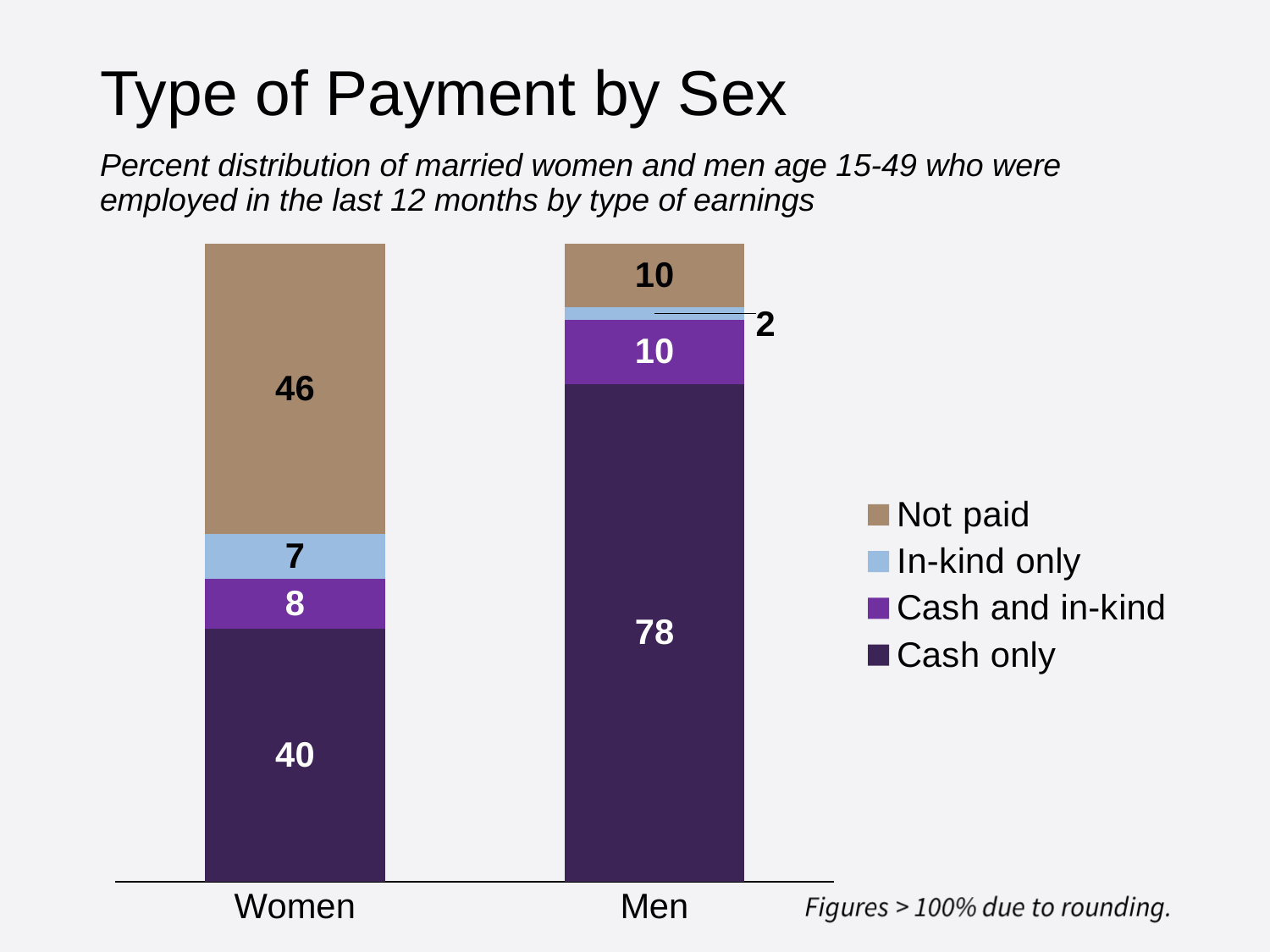

# Type of Payment by Sex
Percent distribution of married women and men age 15-49 who were employed in the last 12 months by type of earnings

### Chart

| Category | Cash only | Cash and in-kind | In-kind only | Not paid |
|---|---|---|---|---|
| Women | 40.0 | 8.0 | 7.0 | 46.0 |
| Men | 78.0 | 10.0 | 2.0 | 10.0 |